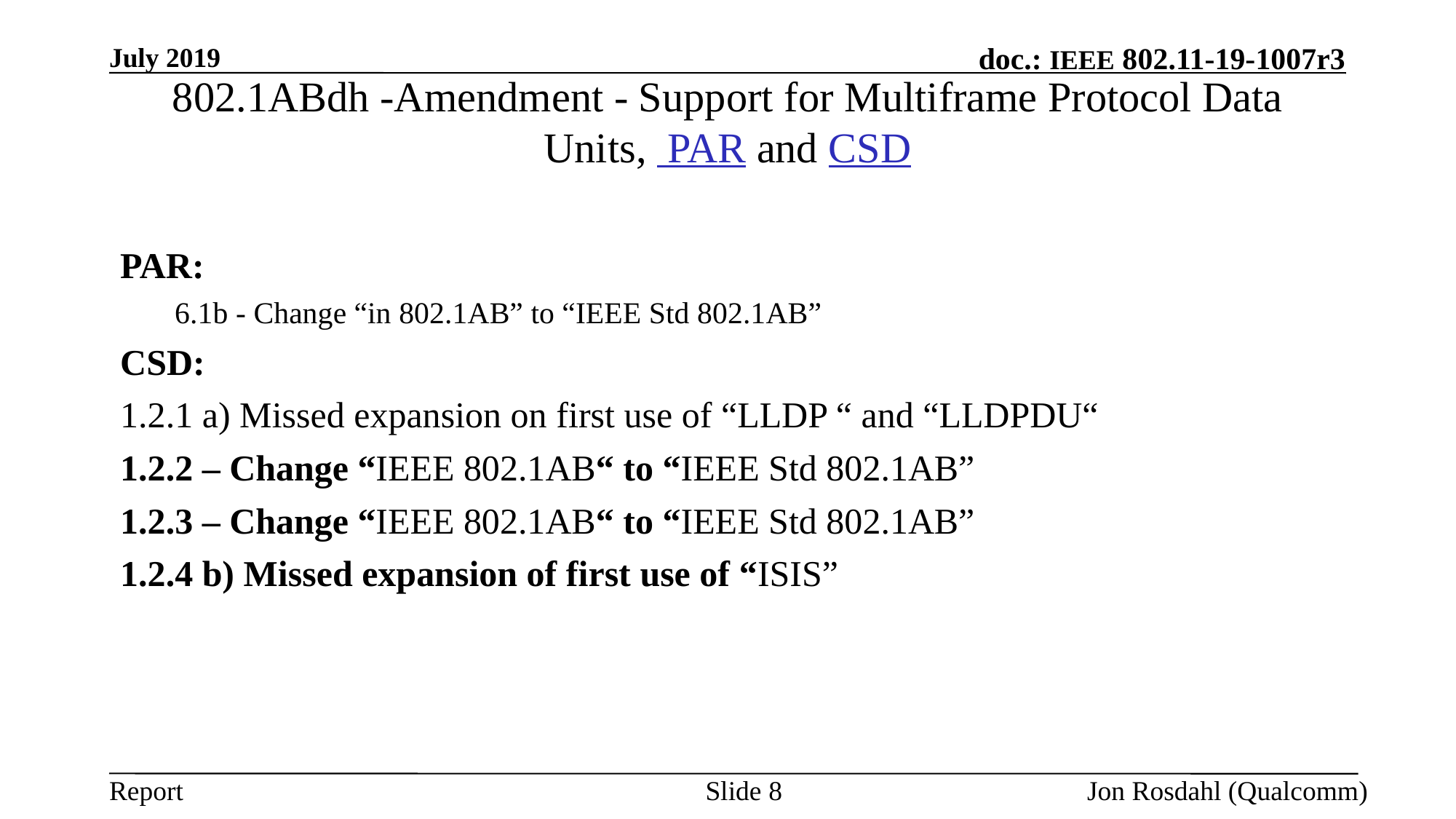

July 2019
# 802.1ABdh -Amendment - Support for Multiframe Protocol Data Units,  PAR and CSD
PAR:
6.1b - Change “in 802.1AB” to “IEEE Std 802.1AB”
CSD:
1.2.1 a) Missed expansion on first use of “LLDP “ and “LLDPDU“
1.2.2 – Change “IEEE 802.1AB“ to “IEEE Std 802.1AB”
1.2.3 – Change “IEEE 802.1AB“ to “IEEE Std 802.1AB”
1.2.4 b) Missed expansion of first use of “ISIS”

Slide 8
Jon Rosdahl (Qualcomm)